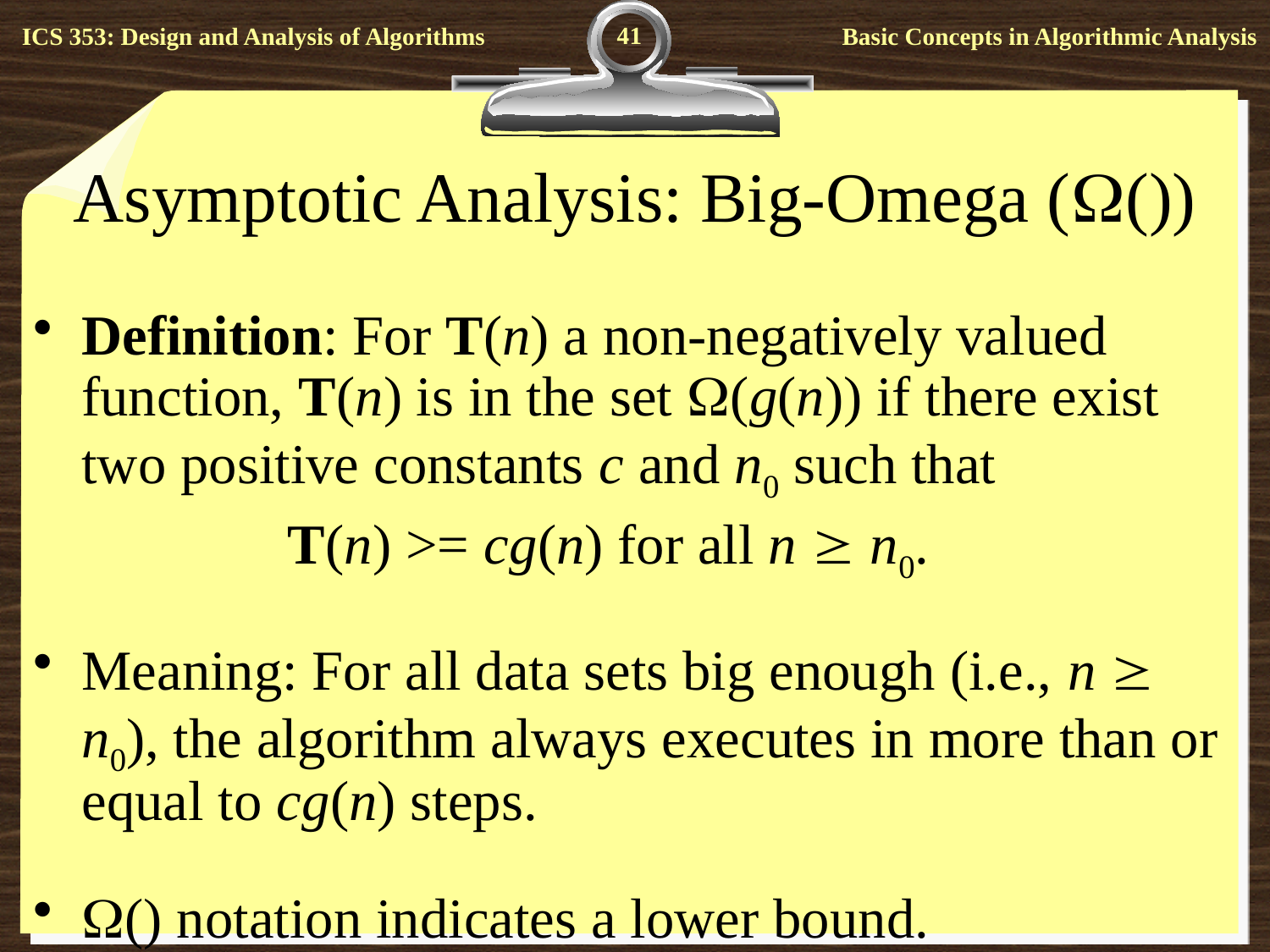

41
# Asymptotic Analysis: Big-Omega (Ω())
Definition: For T(n) a non-negatively valued function, T(n) is in the set Ω(g(n)) if there exist two positive constants c and n0 such that
		T(n) >= cg(n) for all n ≥ n0.

Meaning: For all data sets big enough (i.e., n ≥ n0), the algorithm always executes in more than or equal to cg(n) steps.

Ω() notation indicates a lower bound.